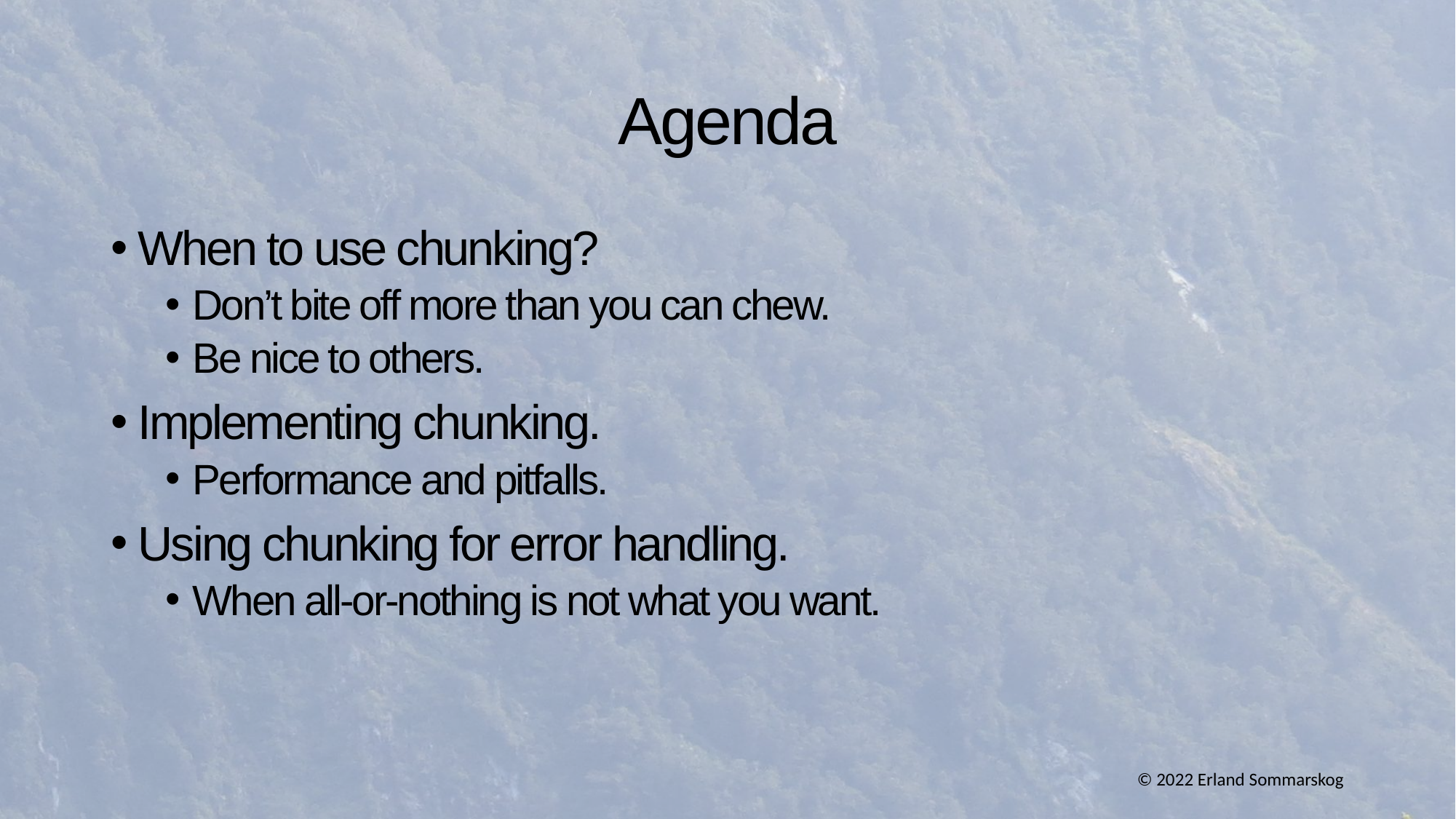

# Agenda
When to use chunking?
Don’t bite off more than you can chew.
Be nice to others.
Implementing chunking.
Performance and pitfalls.
Using chunking for error handling.
When all-or-nothing is not what you want.
© 2022 Erland Sommarskog